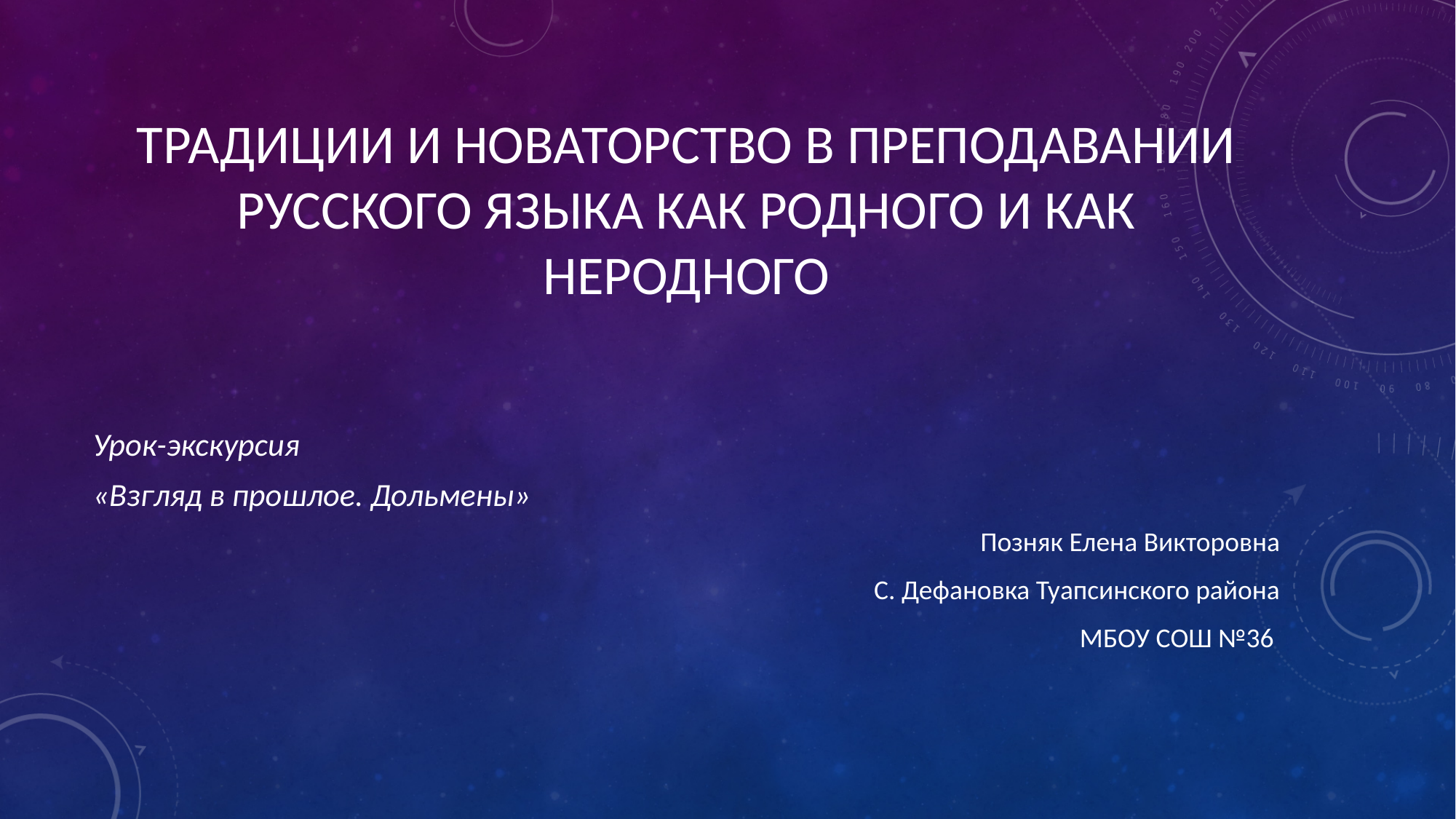

# Традиции и новаторство в преподавании русского языка как родного и как неродного
Урок-экскурсия
«Взгляд в прошлое. Дольмены»

Позняк Елена Викторовна
С. Дефановка Туапсинского района
МБОУ СОШ №36